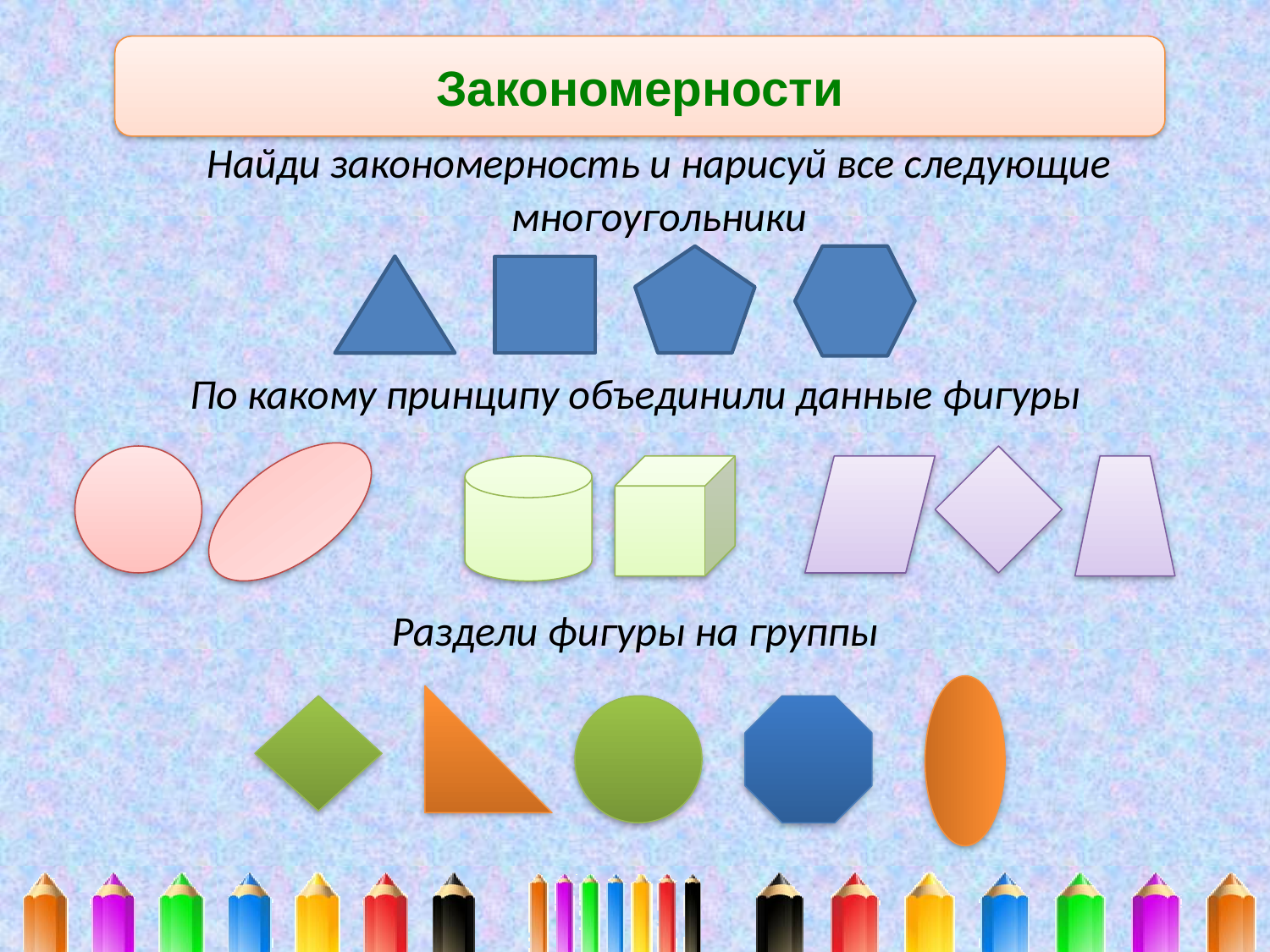

Найди закономерность и нарисуй все следующие многоугольники

По какому принципу объединили данные фигуры

Раздели фигуры на группы

Закономерности